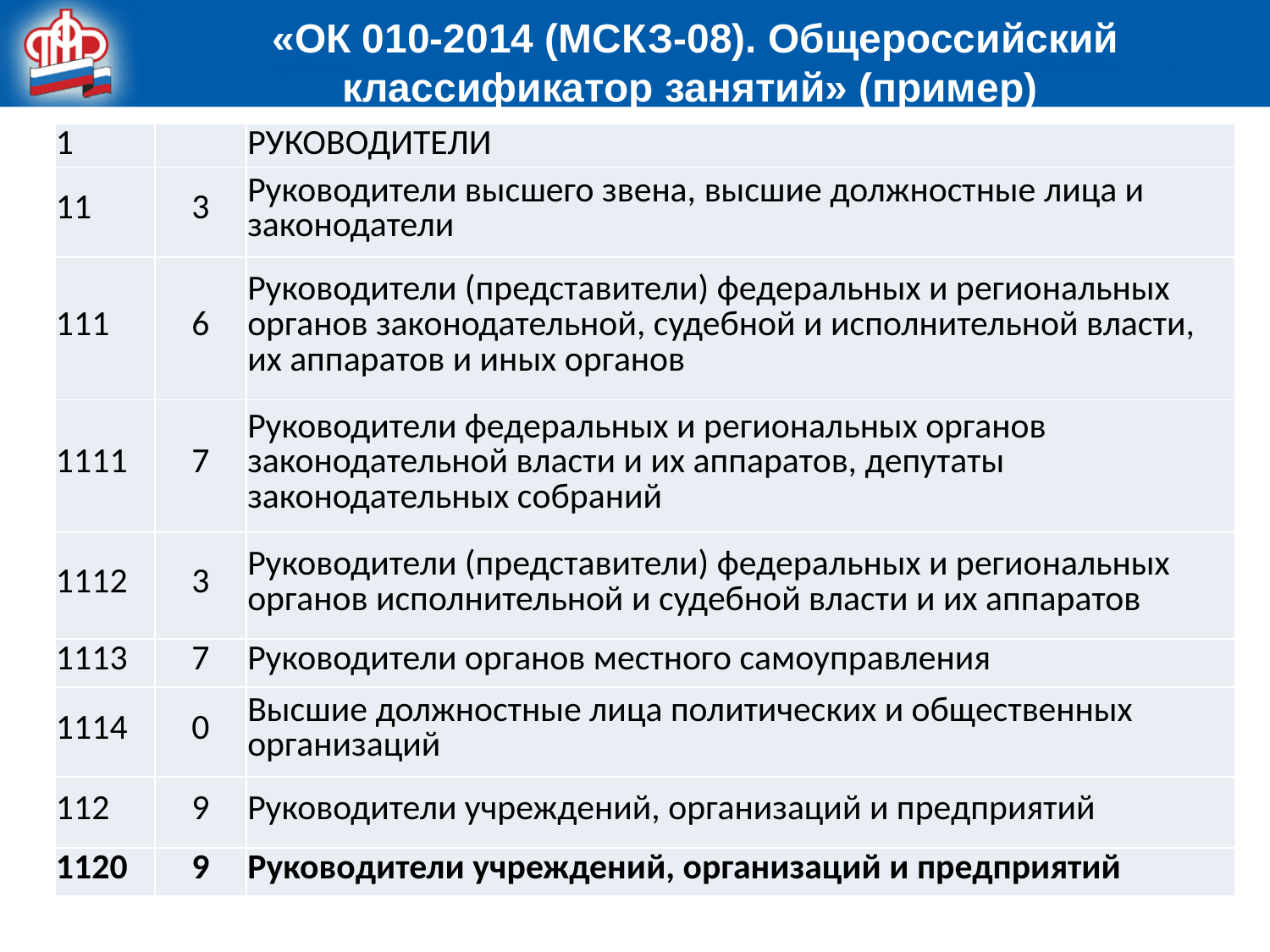

«ОК 010-2014 (МСКЗ-08). Общероссийский классификатор занятий» (пример)
| 1 |  | РУКОВОДИТЕЛИ |
| --- | --- | --- |
| 11 | 3 | Руководители высшего звена, высшие должностные лица и законодатели |
| 111 | 6 | Руководители (представители) федеральных и региональных органов законодательной, судебной и исполнительной власти, их аппаратов и иных органов |
| 1111 | 7 | Руководители федеральных и региональных органов законодательной власти и их аппаратов, депутаты законодательных собраний |
| 1112 | 3 | Руководители (представители) федеральных и региональных органов исполнительной и судебной власти и их аппаратов |
| 1113 | 7 | Руководители органов местного самоуправления |
| 1114 | 0 | Высшие должностные лица политических и общественных организаций |
| 112 | 9 | Руководители учреждений, организаций и предприятий |
| 1120 | 9 | Руководители учреждений, организаций и предприятий |